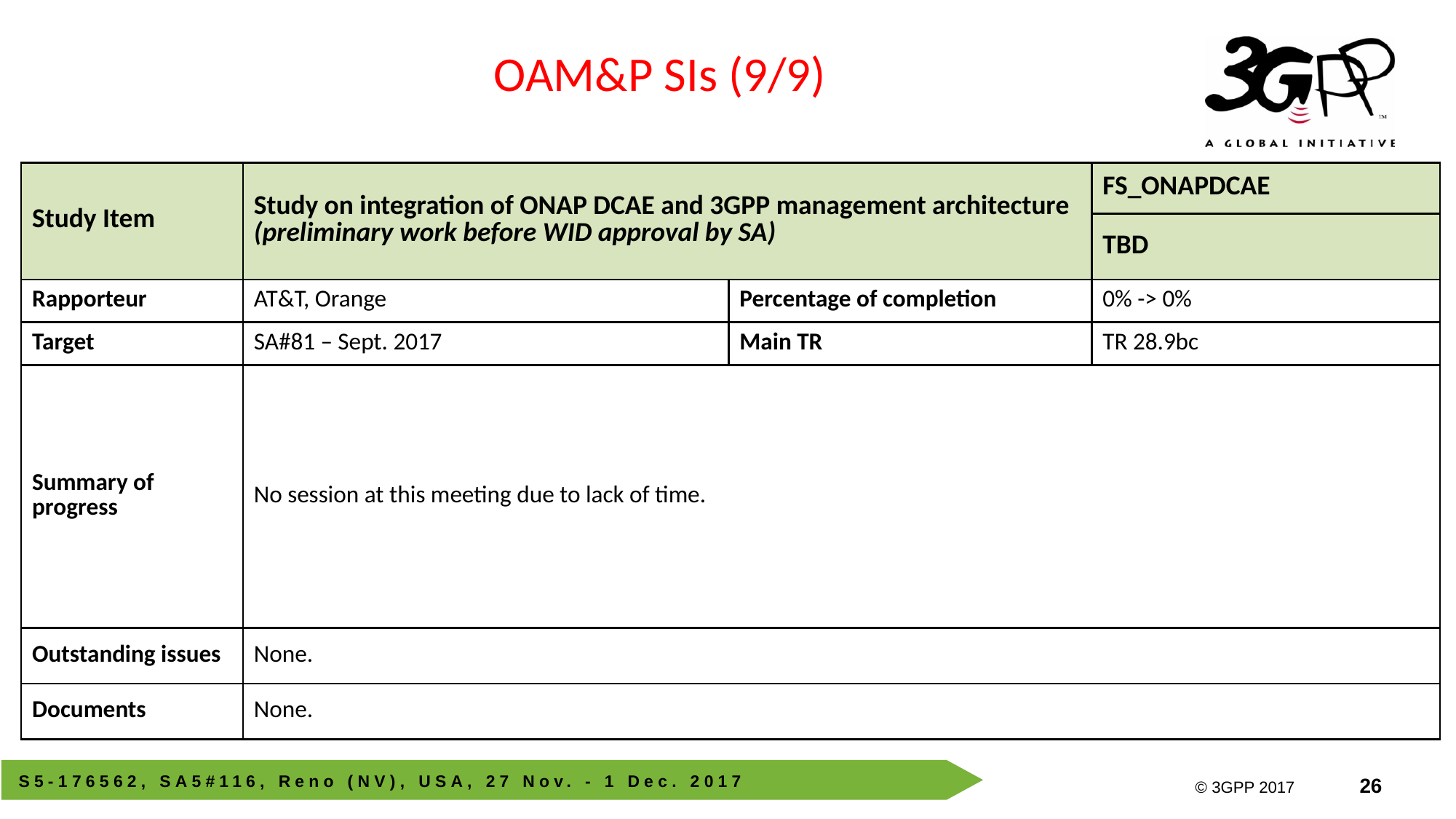

OAM&P SIs (9/9)
| Study Item | Study on integration of ONAP DCAE and 3GPP management architecture (preliminary work before WID approval by SA) |  | FS\_ONAPDCAE |
| --- | --- | --- | --- |
|  |  |  | TBD |
| Rapporteur | AT&T, Orange | Percentage of completion | 0% -> 0% |
| Target | SA#81 – Sept. 2017 | Main TR | TR 28.9bc |
| Summary of progress | No session at this meeting due to lack of time. |  |  |
| Outstanding issues | None. |  |  |
| Documents | None. |  |  |